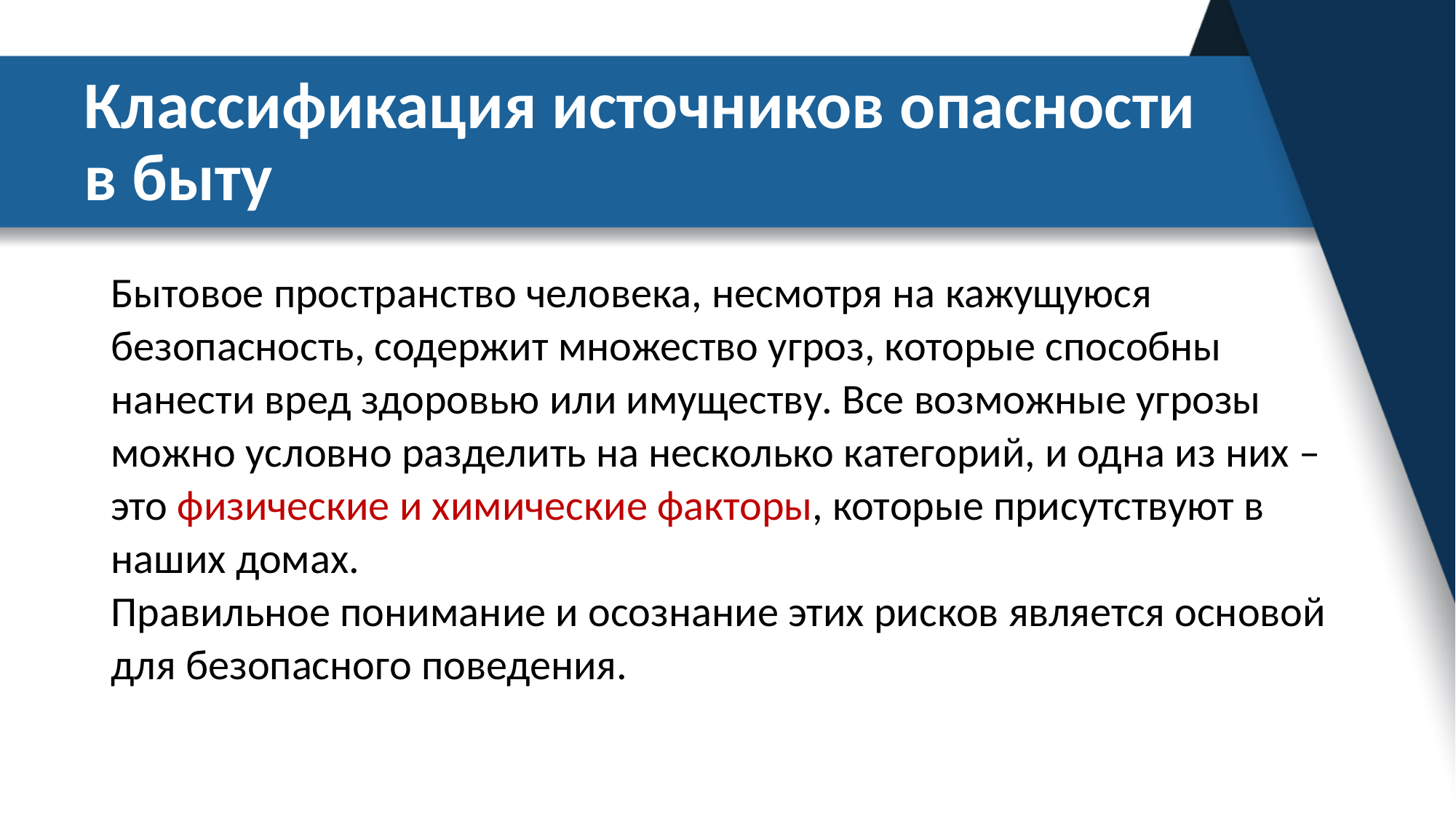

# Классификация источников опасности  в быту
Бытовое пространство человека, несмотря на кажущуюся безопасность, содержит множество угроз, которые способны нанести вред здоровью или имуществу. Все возможные угрозы можно условно разделить на несколько категорий, и одна из них – это физические и химические факторы, которые присутствуют в наших домах.
Правильное понимание и осознание этих рисков является основой для безопасного поведения.